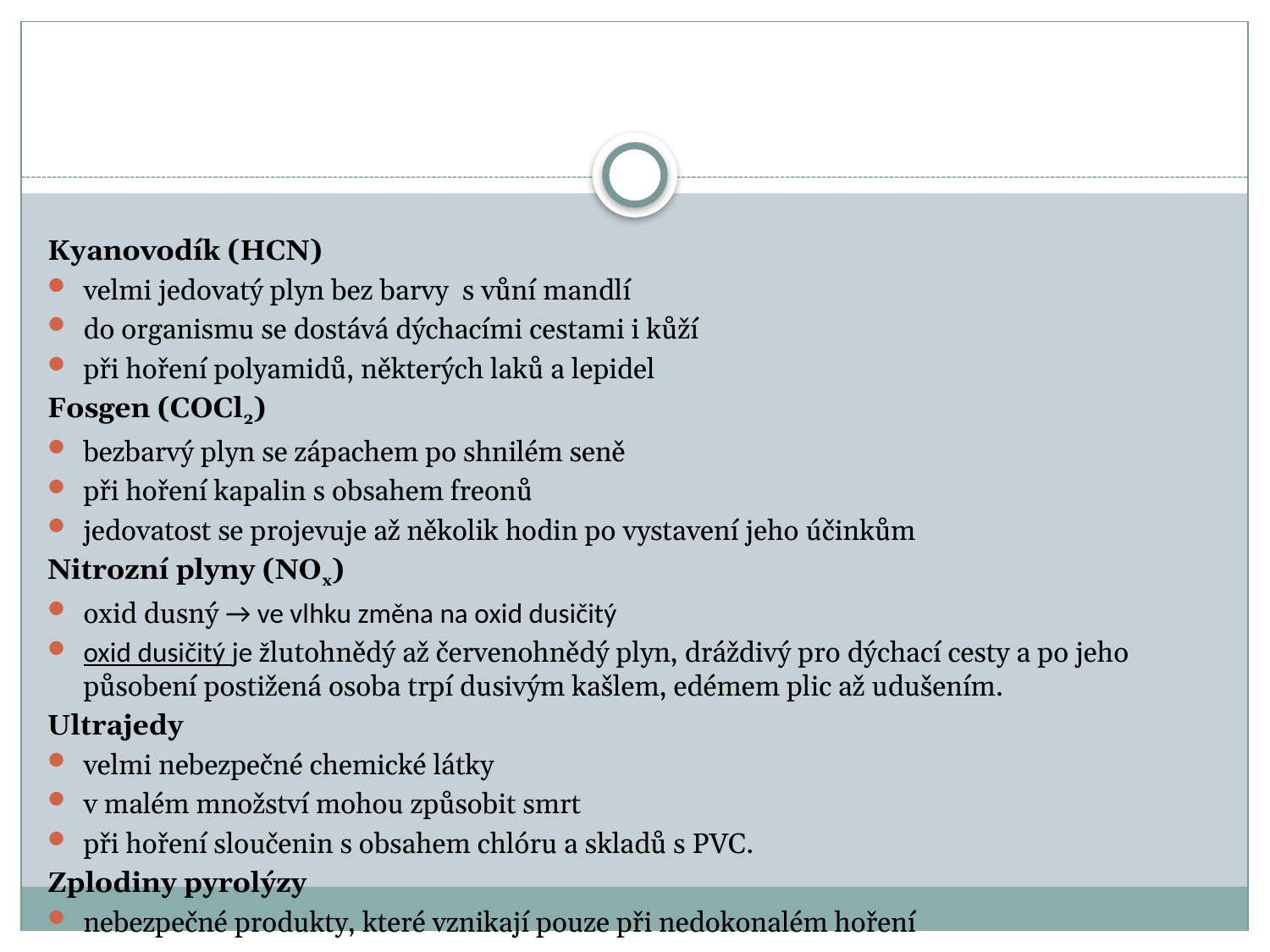

Kyanovodík (HCN)
velmi jedovatý plyn bez barvy  s vůní mandlí
do organismu se dostává dýchacími cestami i kůží
při hoření polyamidů, některých laků a lepidel
Fosgen (COCl2)
bezbarvý plyn se zápachem po shnilém seně
při hoření kapalin s obsahem freonů
jedovatost se projevuje až několik hodin po vystavení jeho účinkům
Nitrozní plyny (NOx)
oxid dusný → ve vlhku změna na oxid dusičitý
oxid dusičitý je žlutohnědý až červenohnědý plyn, dráždivý pro dýchací cesty a po jeho působení postižená osoba trpí dusivým kašlem, edémem plic až udušením.
Ultrajedy
velmi nebezpečné chemické látky
v malém množství mohou způsobit smrt
při hoření sloučenin s obsahem chlóru a skladů s PVC.
Zplodiny pyrolýzy
nebezpečné produkty, které vznikají pouze při nedokonalém hoření